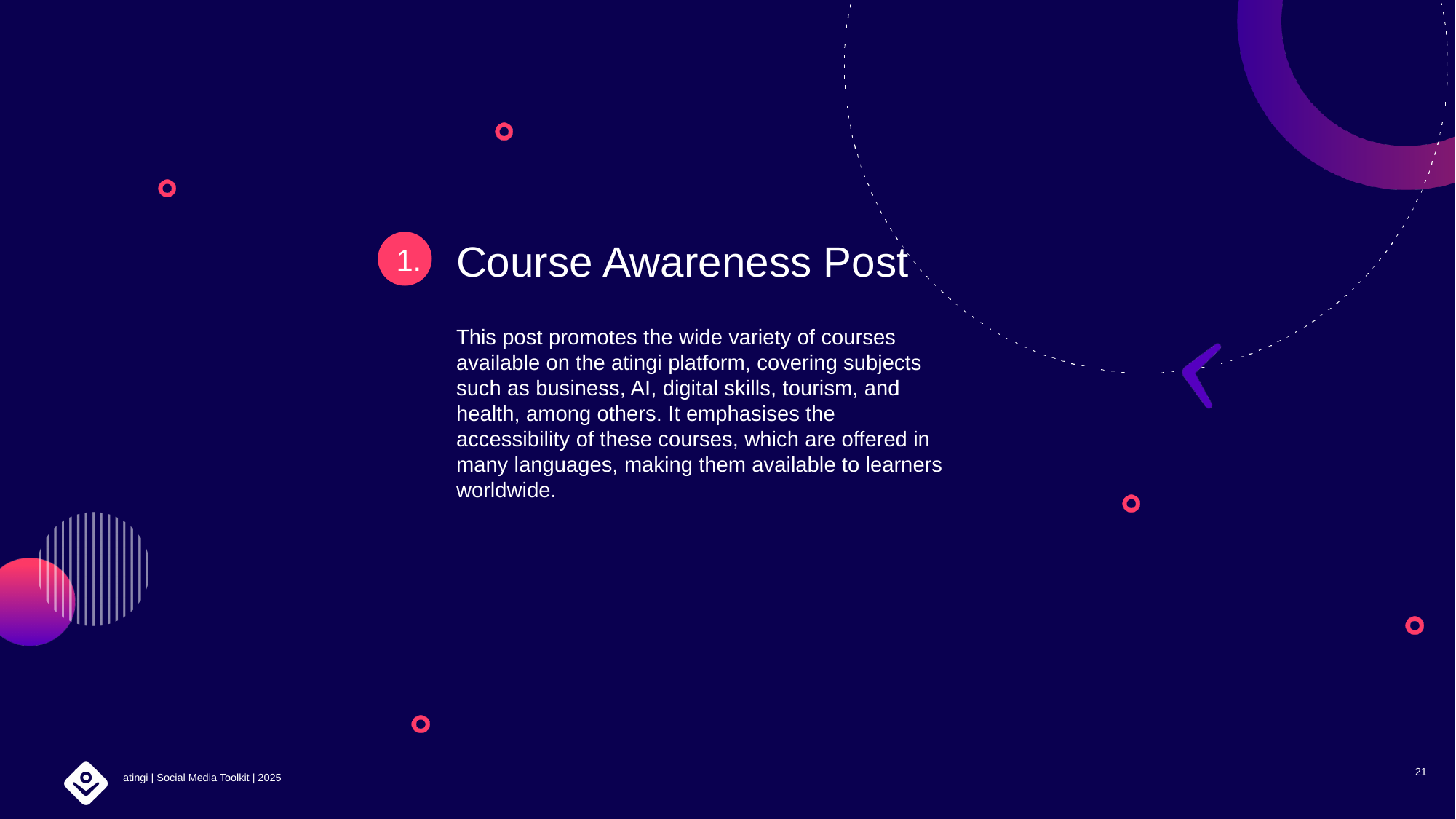

# Course Awareness Post

1.
This post promotes the wide variety of courses available on the atingi platform, covering subjects such as business, AI, digital skills, tourism, and health, among others. It emphasises the accessibility of these courses, which are offered in many languages, making them available to learners worldwide.

21
atingi | Social Media Toolkit | 2025